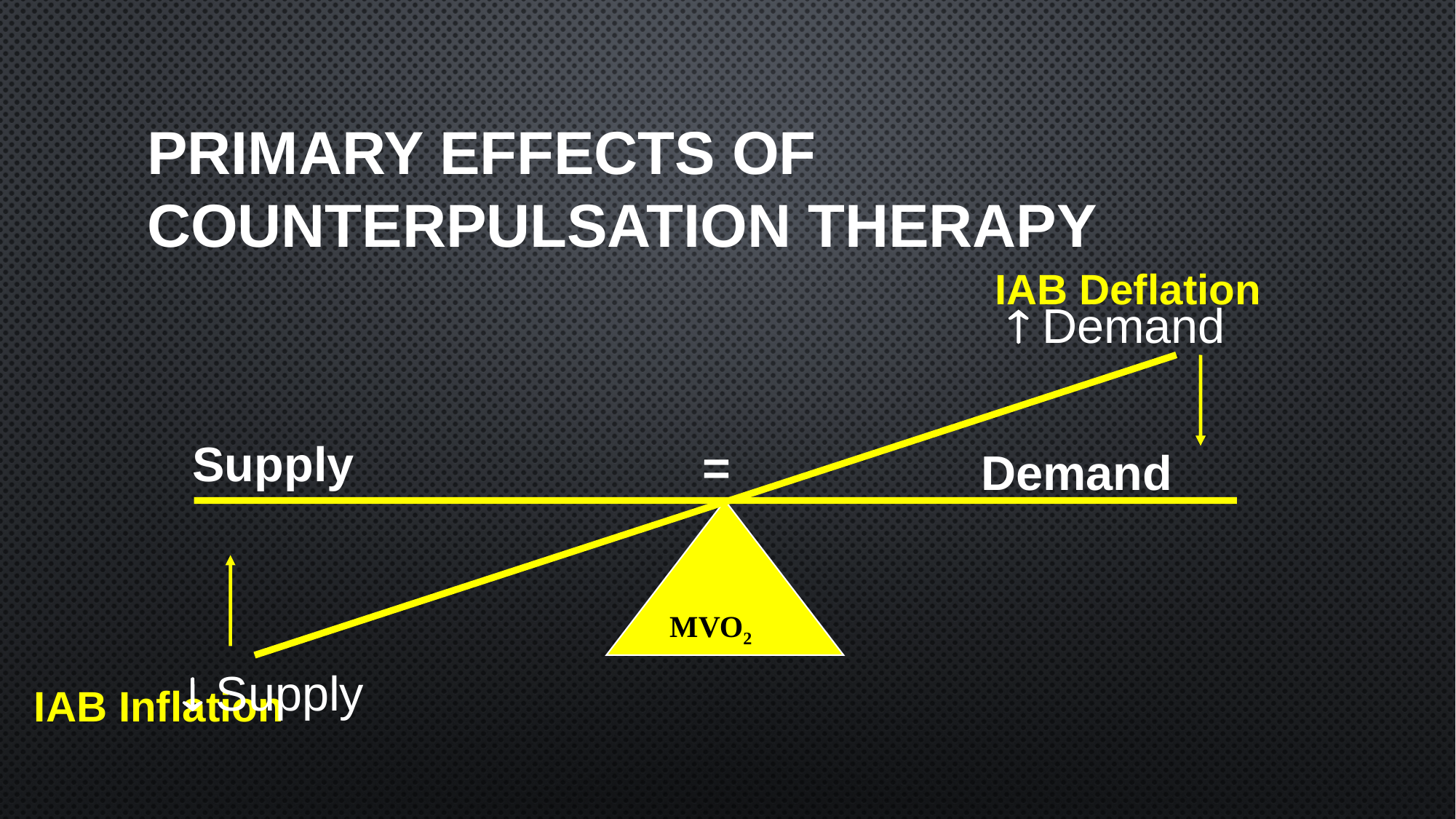

# Primary Effects of Counterpulsation Therapy
IAB Deflation

↑ Demand

Supply
=
Demand

IAB Inflation
MVO2
↓ Supply